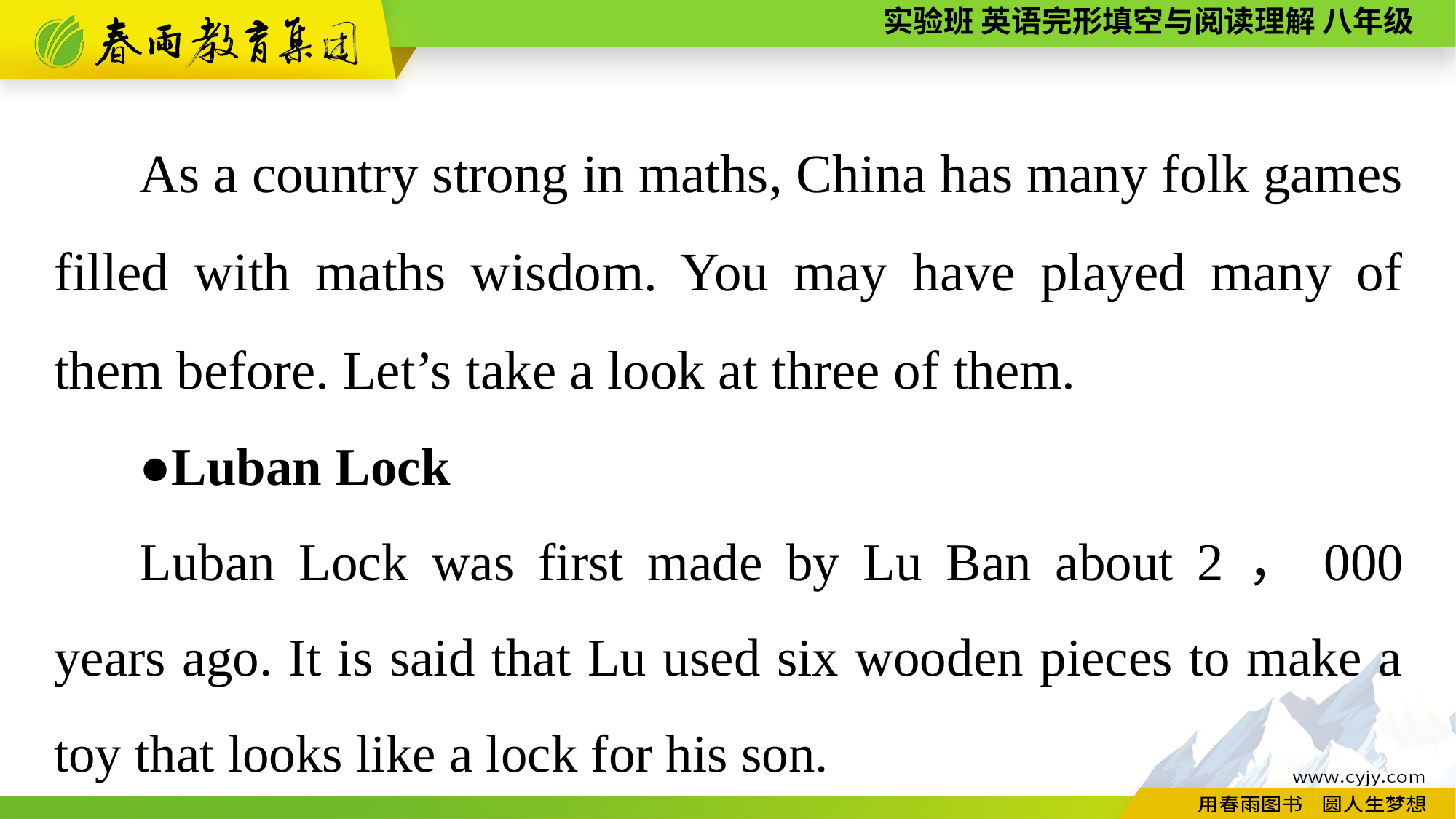

As a country strong in maths, China has many folk games filled with maths wisdom. You may have played many of them before. Let’s take a look at three of them.
●Luban Lock
Luban Lock was first made by Lu Ban about 2，000 years ago. It is said that Lu used six wooden pieces to make a toy that looks like a lock for his son.